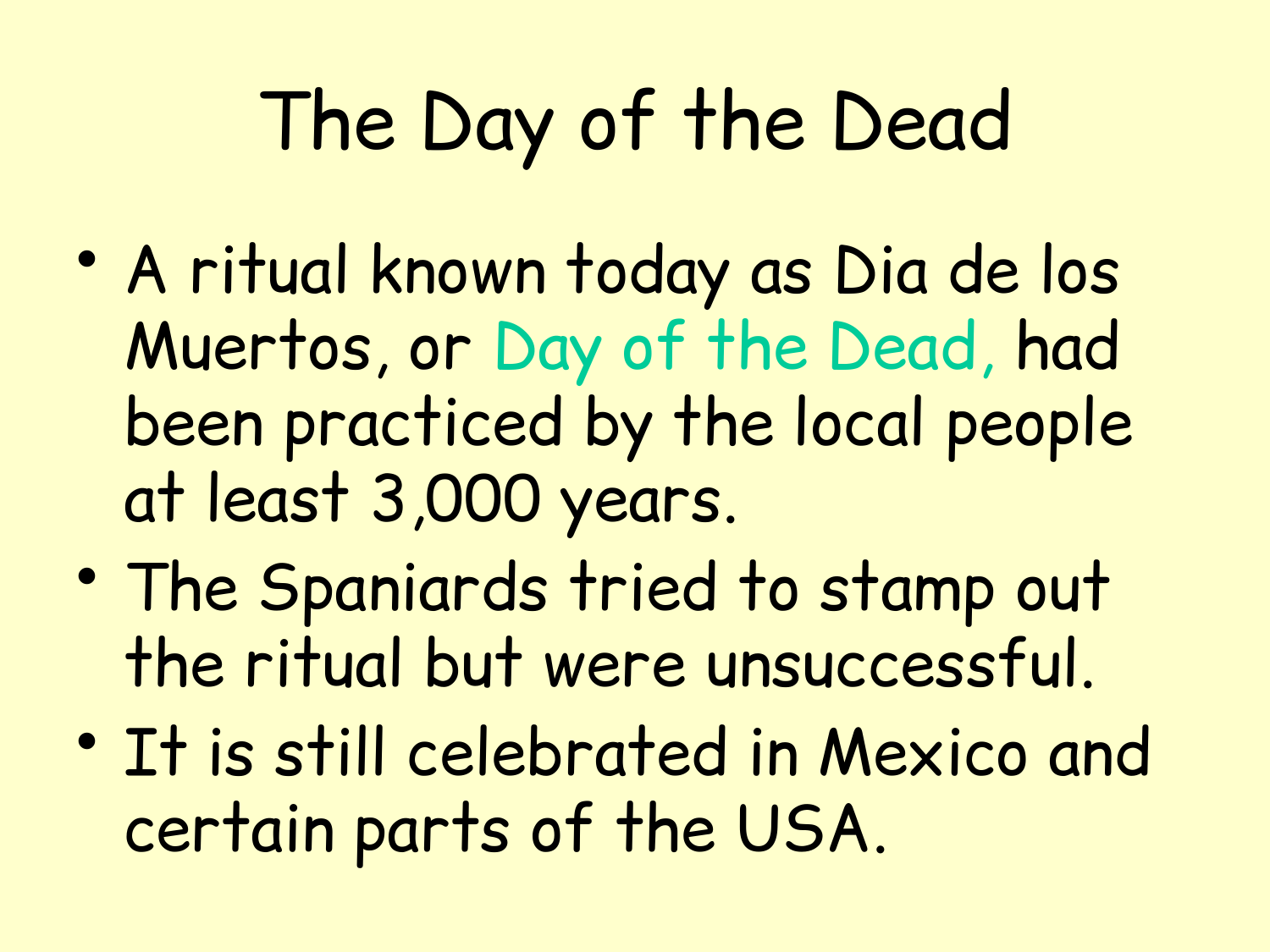

# The Day of the Dead
A ritual known today as Dia de los Muertos, or Day of the Dead, had been practiced by the local people at least 3,000 years.
The Spaniards tried to stamp out the ritual but were unsuccessful.
It is still celebrated in Mexico and certain parts of the USA.